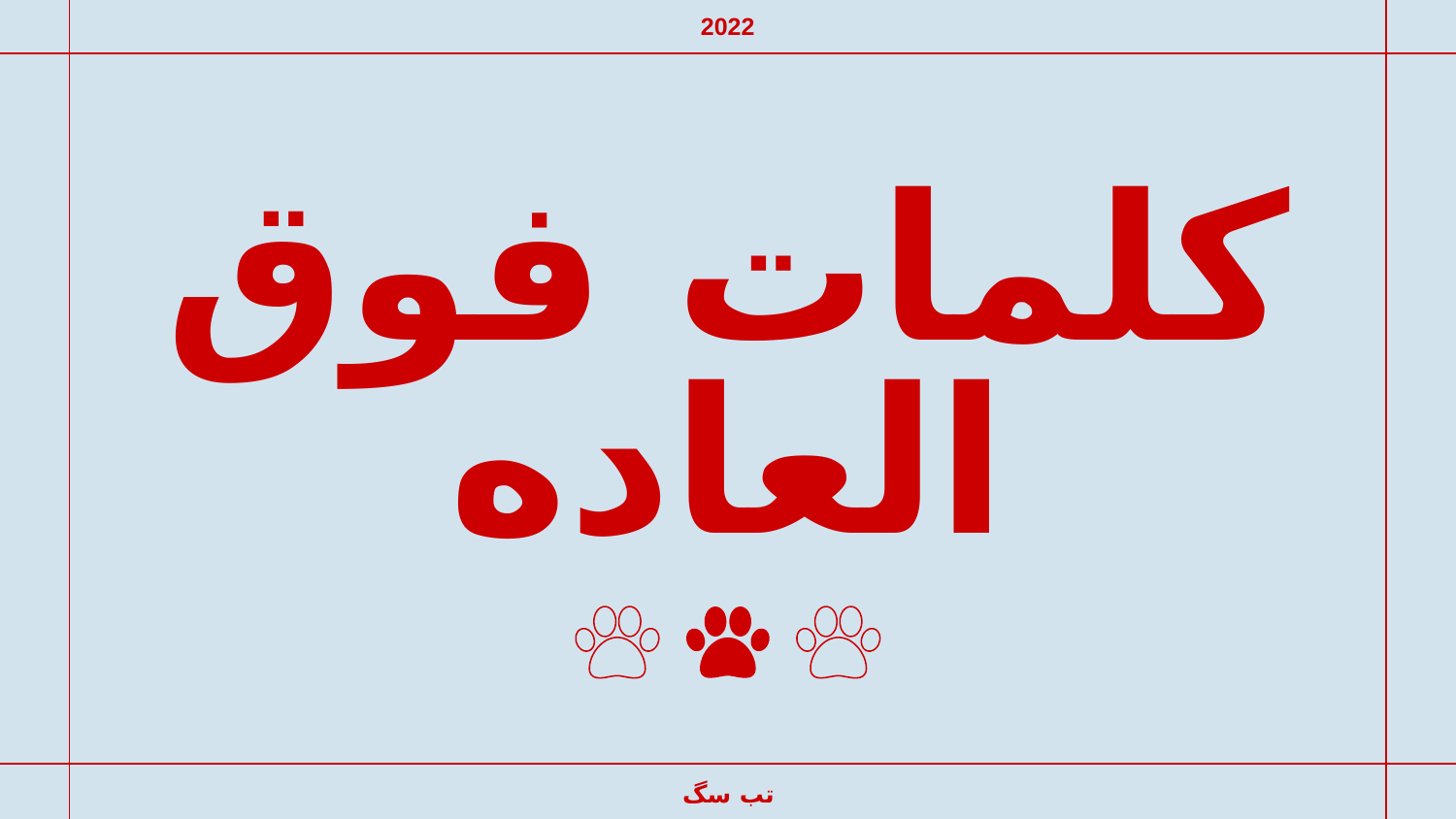

2022
# کلمات فوق العاده

تب سگ